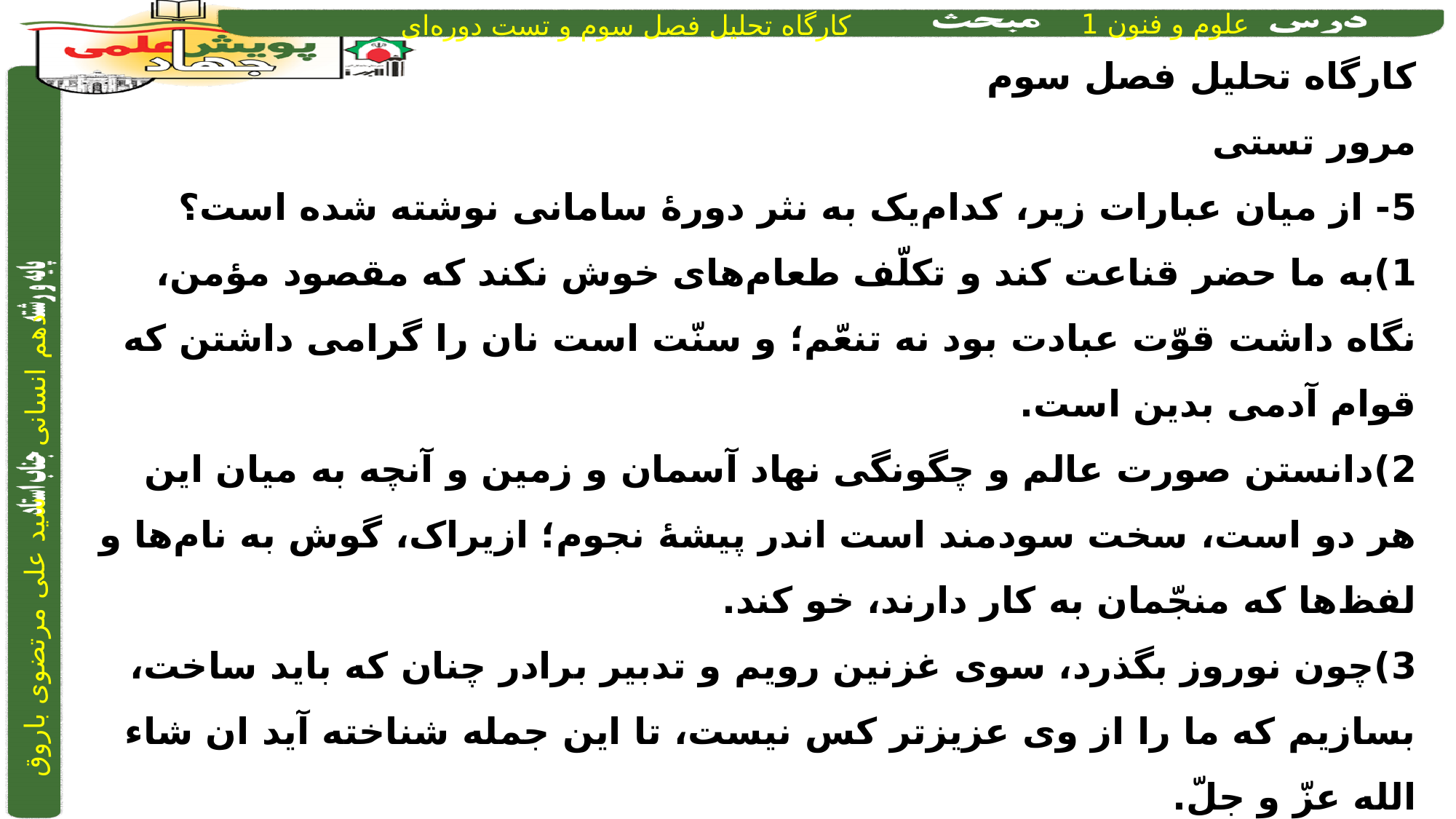

کارگاه تحلیل فصل سوم
مرور تستی
5- از میان عبارات زیر، کدام‌یک به نثر دورۀ سامانی نوشته شده است؟
1)به ما حضر قناعت کند و تکلّف طعام‌های خوش نکند که مقصود مؤمن، نگاه داشت قوّت عبادت بود نه تنعّم؛ و سنّت است نان را گرامی داشتن که قوام آدمی بدین است.
2)دانستن صورت عالم و چگونگی نهاد آسمان و زمین و آنچه به میان این هر دو است، سخت سودمند است اندر پیشۀ نجوم؛ ازیراک، گوش به نام‌ها و لفظ‌ها که منجّمان به کار دارند، خو کند.
3)چون نوروز بگذرد، سوی غزنین رویم و تدبیر برادر چنان که باید ساخت، بسازیم که ما را از وی عزیزتر کس نیست، تا این جمله شناخته آید ان شاء الله عزّ و جلّ.
4)فأمّا حدیث حشمت: چنین خواندم در اخبار خلفا که چون هارون‌الرّشید امیرالمؤمنین از بغداد قصد خراسان کرد – و آن قصه دراز است و در کتب، مثبت که قصد به چه سبب کرد – چون به طوس رسید، سخت نالان شد و بر شرف هلاک شد.										2